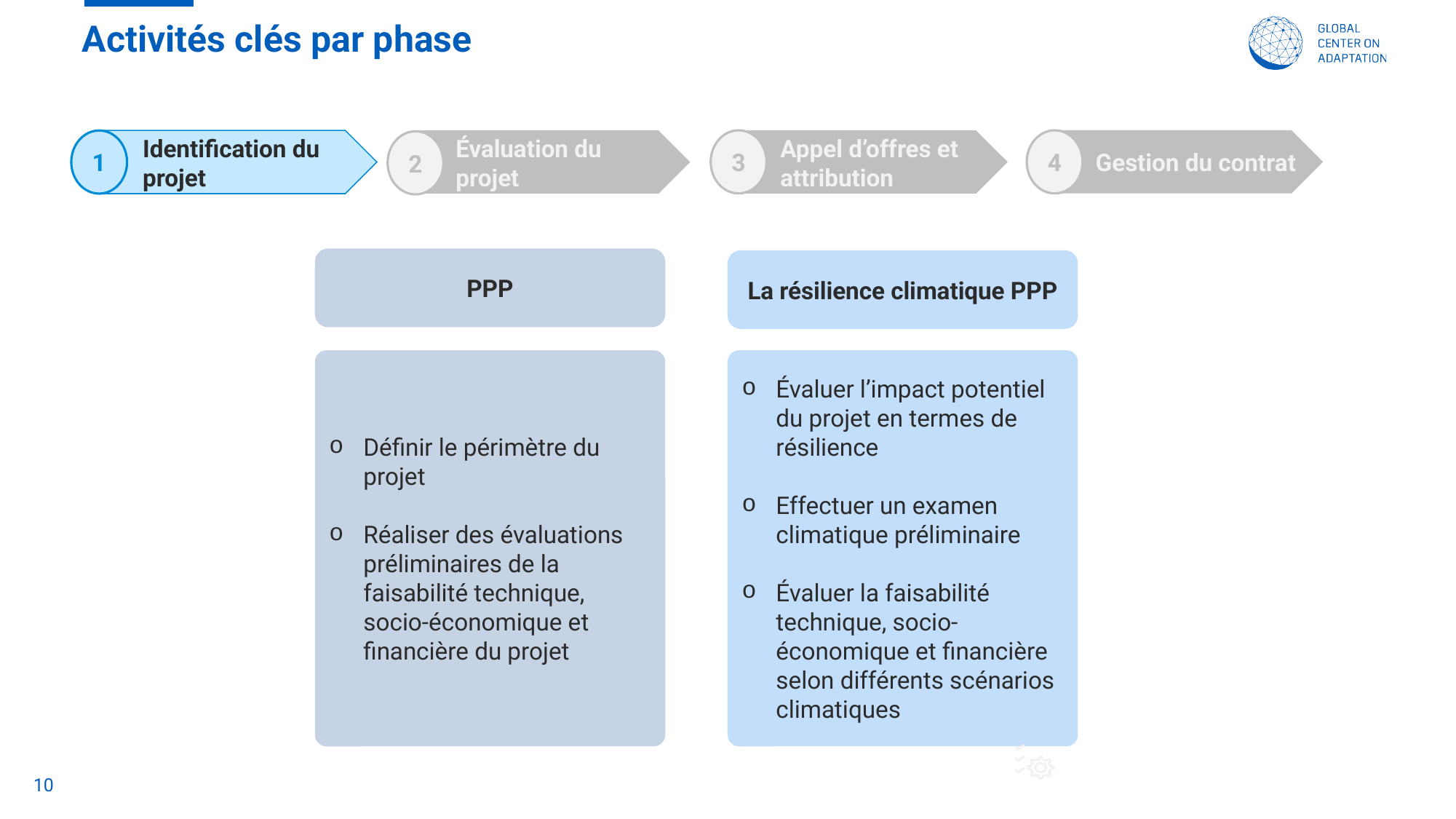

# Activités clés par phase
Gestion du contrat
Identification du projet
Évaluation du projet
Appel d’offres et attribution

3
4
1
2
PPP
La résilience climatique PPP
Définir le périmètre du projet
Réaliser des évaluations préliminaires de la faisabilité technique, socio-économique et financière du projet
Évaluer l’impact potentiel du projet en termes de résilience

Effectuer un examen climatique préliminaire

Évaluer la faisabilité technique, socio-économique et financière selon différents scénarios climatiques